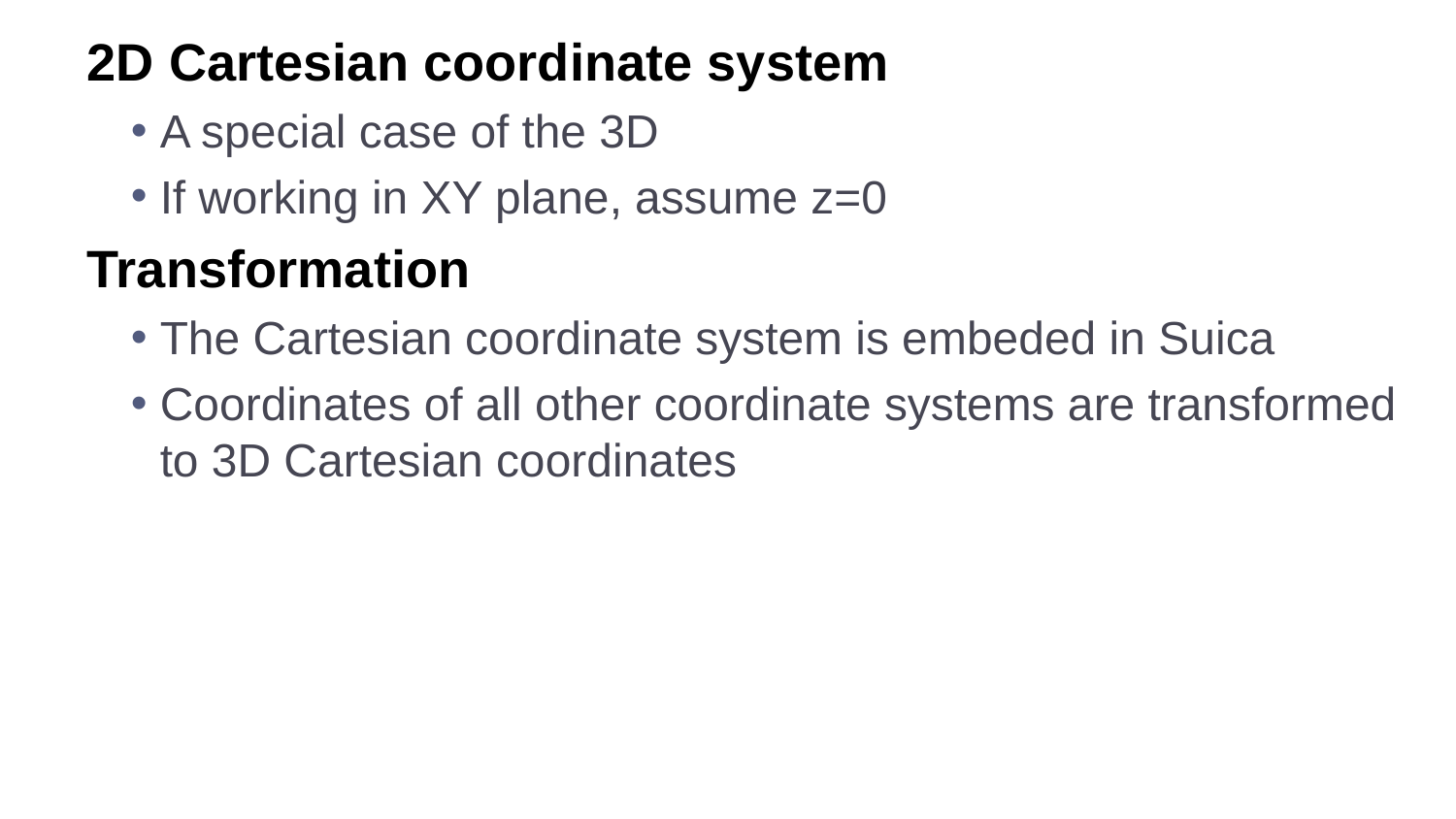

2D Cartesian coordinate system
A special case of the 3D
If working in XY plane, assume z=0
Transformation
The Cartesian coordinate system is embeded in Suica
Coordinates of all other coordinate systems are transformed to 3D Cartesian coordinates